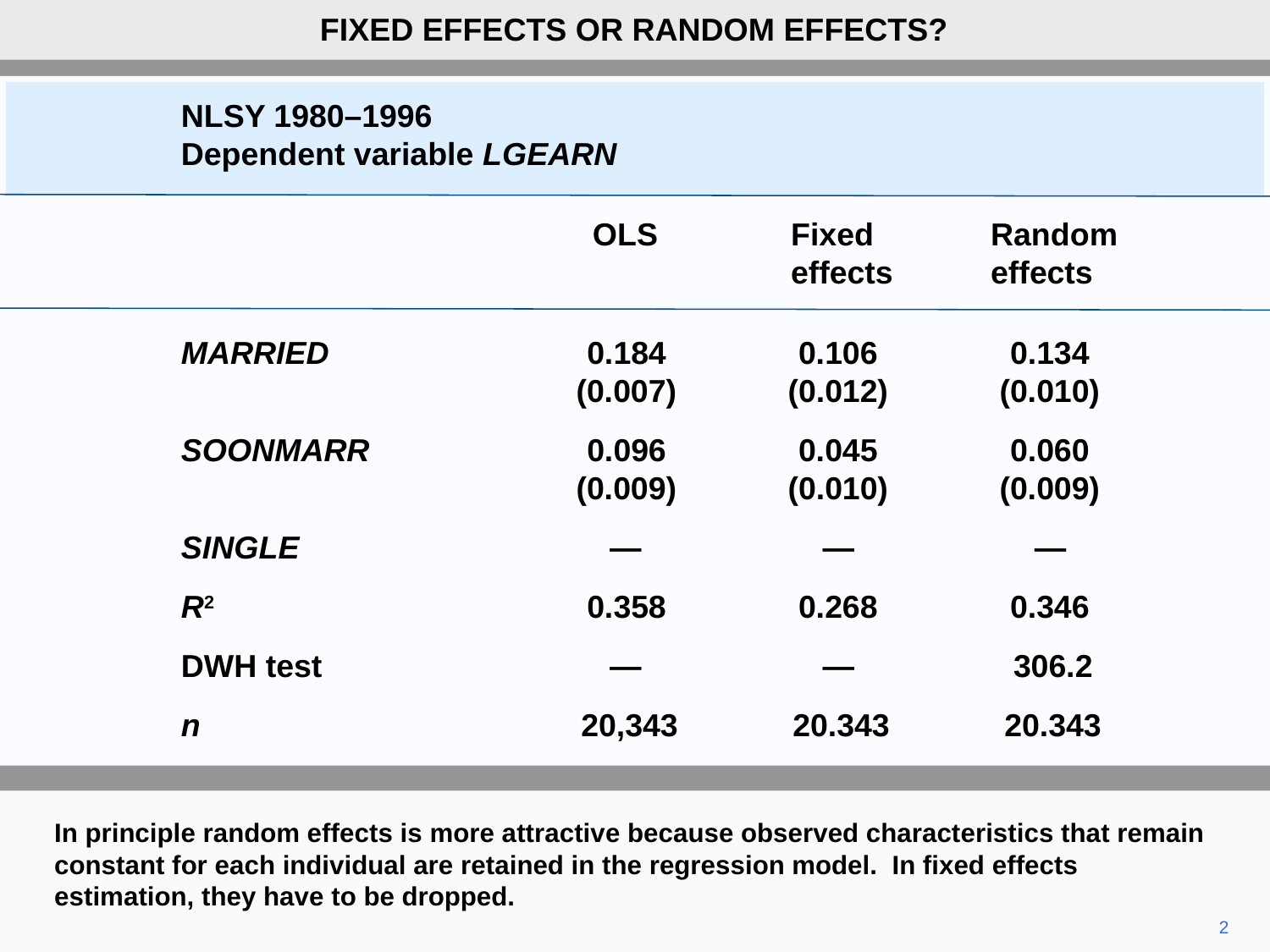

FIXED EFFECTS OR RANDOM EFFECTS?

NLSY 1980–1996
Dependent variable LGEARN
	OLS	Fixed	Random
		effects	effects
MARRIED	0.184	0.106	0.134
	(0.007)	(0.012)	(0.010)
SOONMARR	0.096	0.045	0.060
	(0.009)	(0.010)	(0.009)
SINGLE	—	—	—
R2	0.358	0.268	0.346
DWH test	—	—	306.2
n	20,343	20.343	20.343

In principle random effects is more attractive because observed characteristics that remain constant for each individual are retained in the regression model.  In fixed effects estimation, they have to be dropped.
2